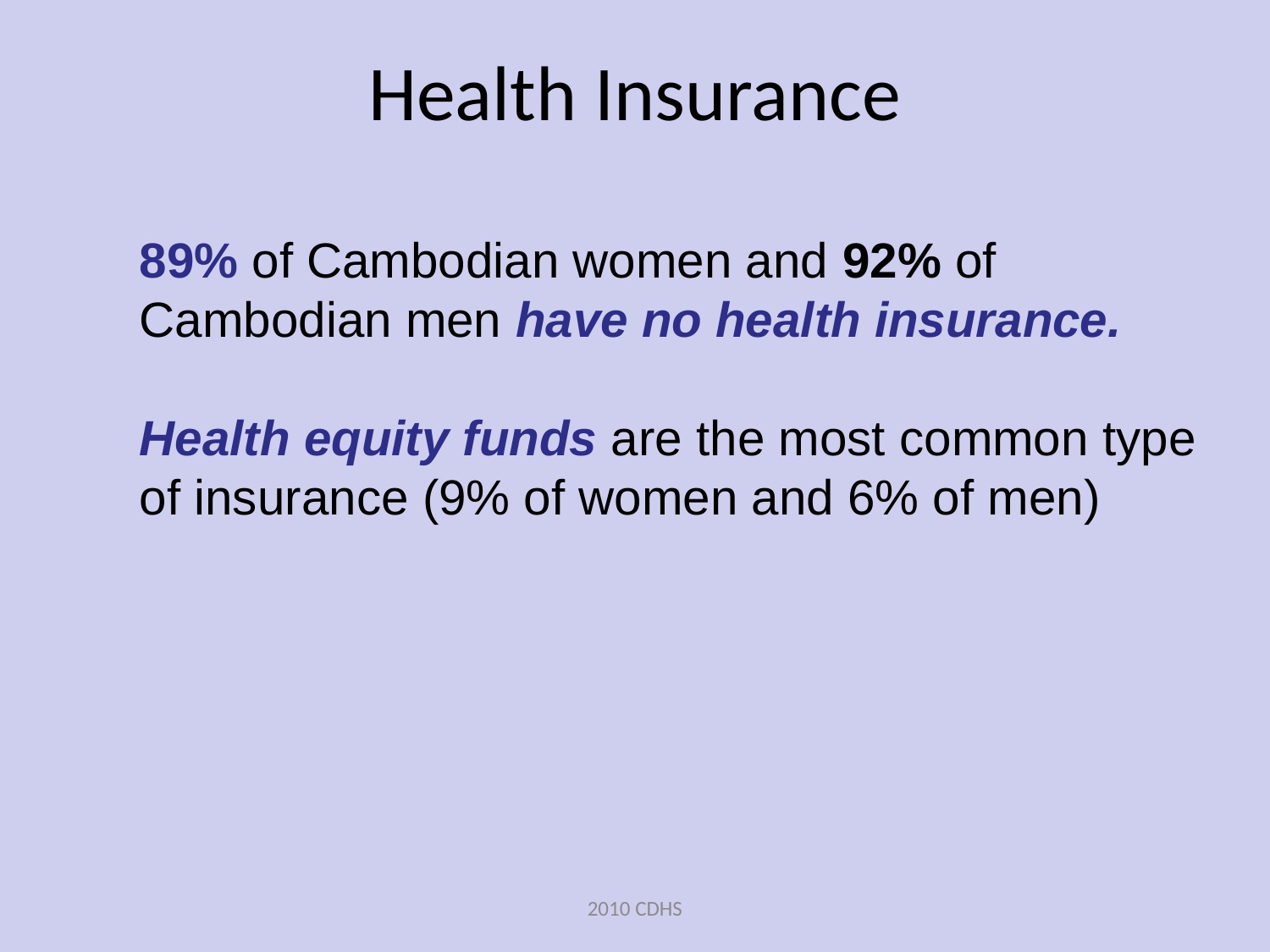

# Health Insurance
89% of Cambodian women and 92% of Cambodian men have no health insurance.

Health equity funds are the most common type of insurance (9% of women and 6% of men)
2010 CDHS